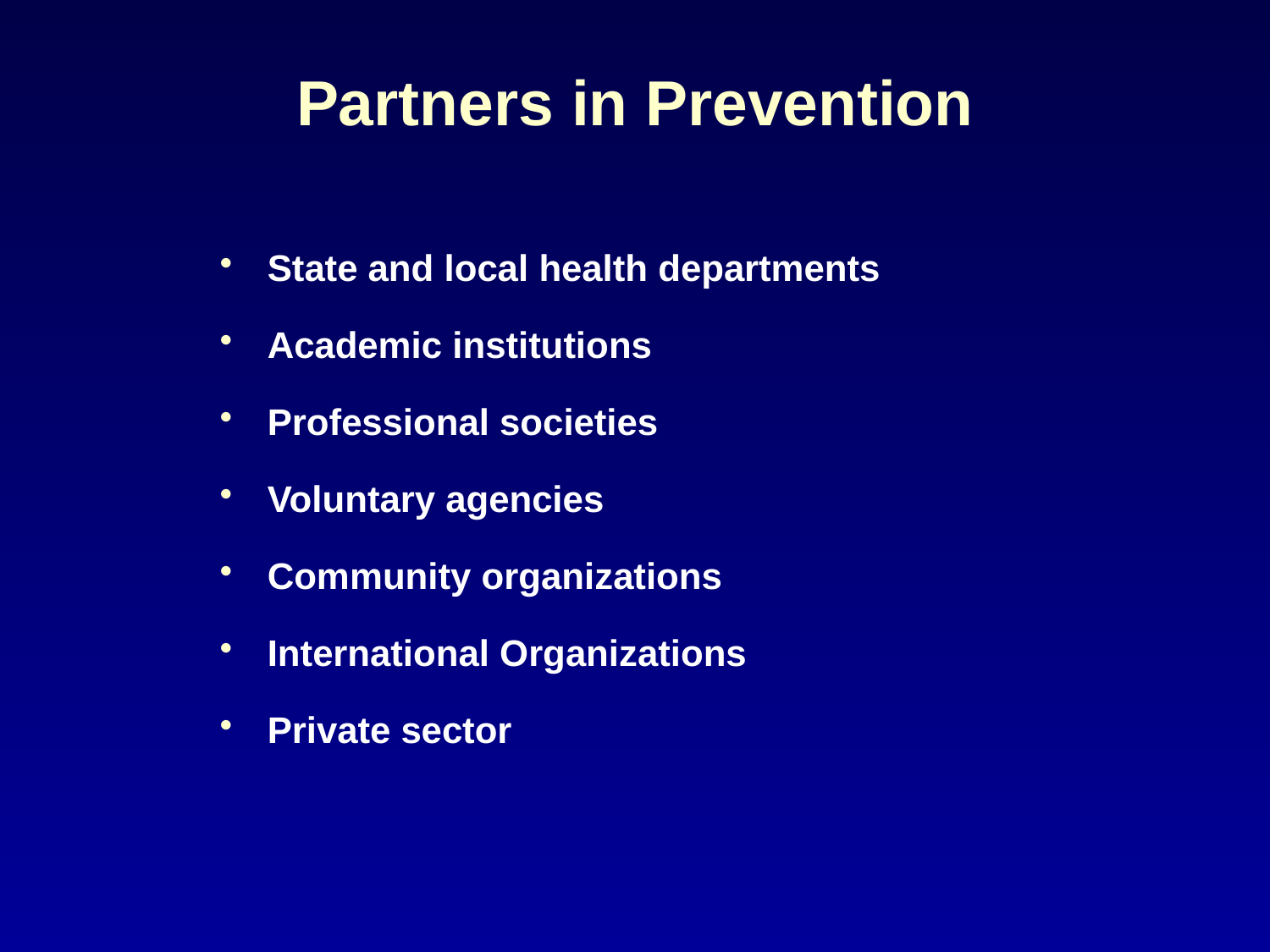

# Partners in Prevention
State and local health departments
Academic institutions
Professional societies
Voluntary agencies
Community organizations
International Organizations
Private sector